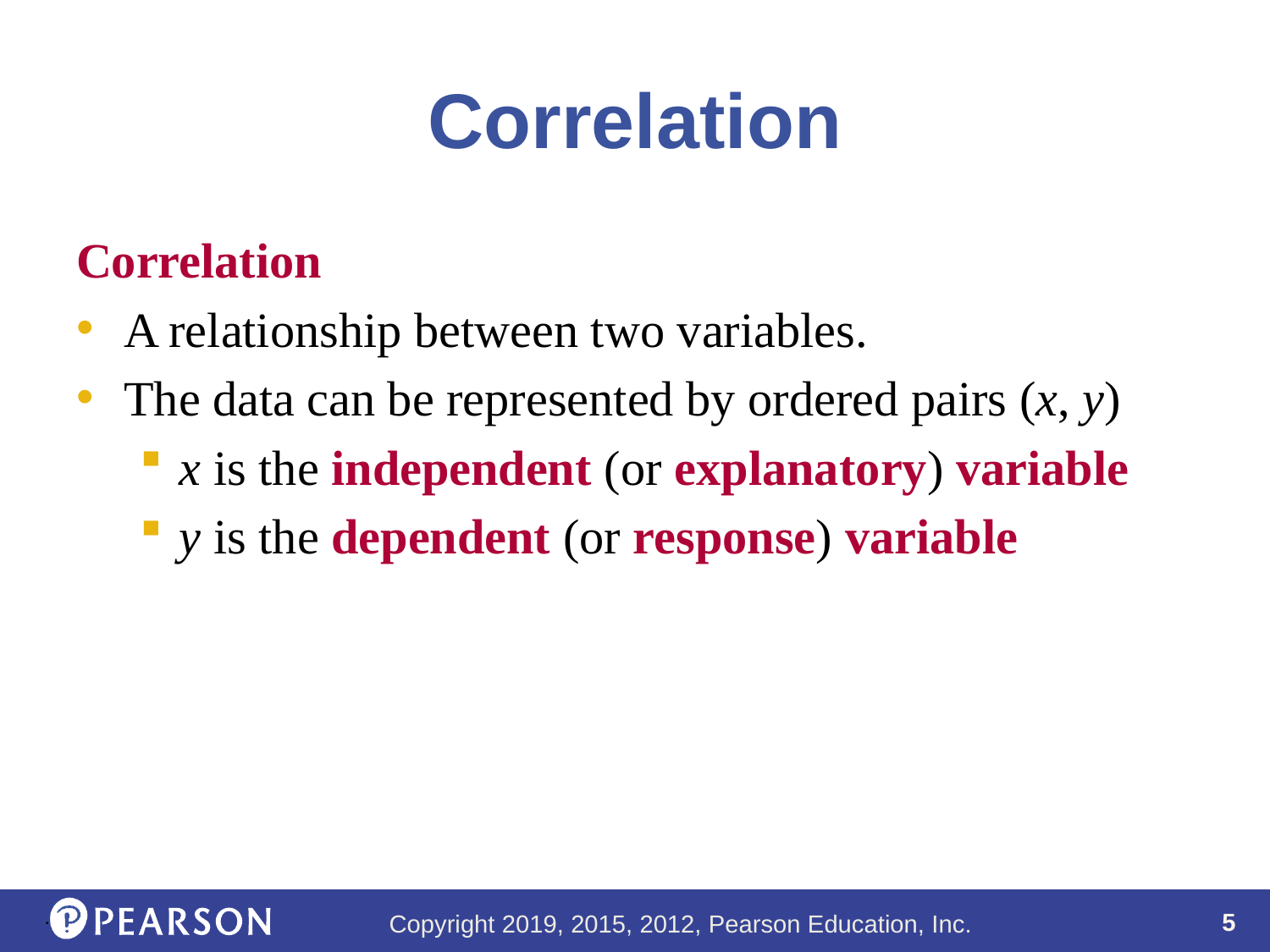

# Correlation
Correlation
A relationship between two variables.
The data can be represented by ordered pairs (x, y)
x is the independent (or explanatory) variable
y is the dependent (or response) variable
.